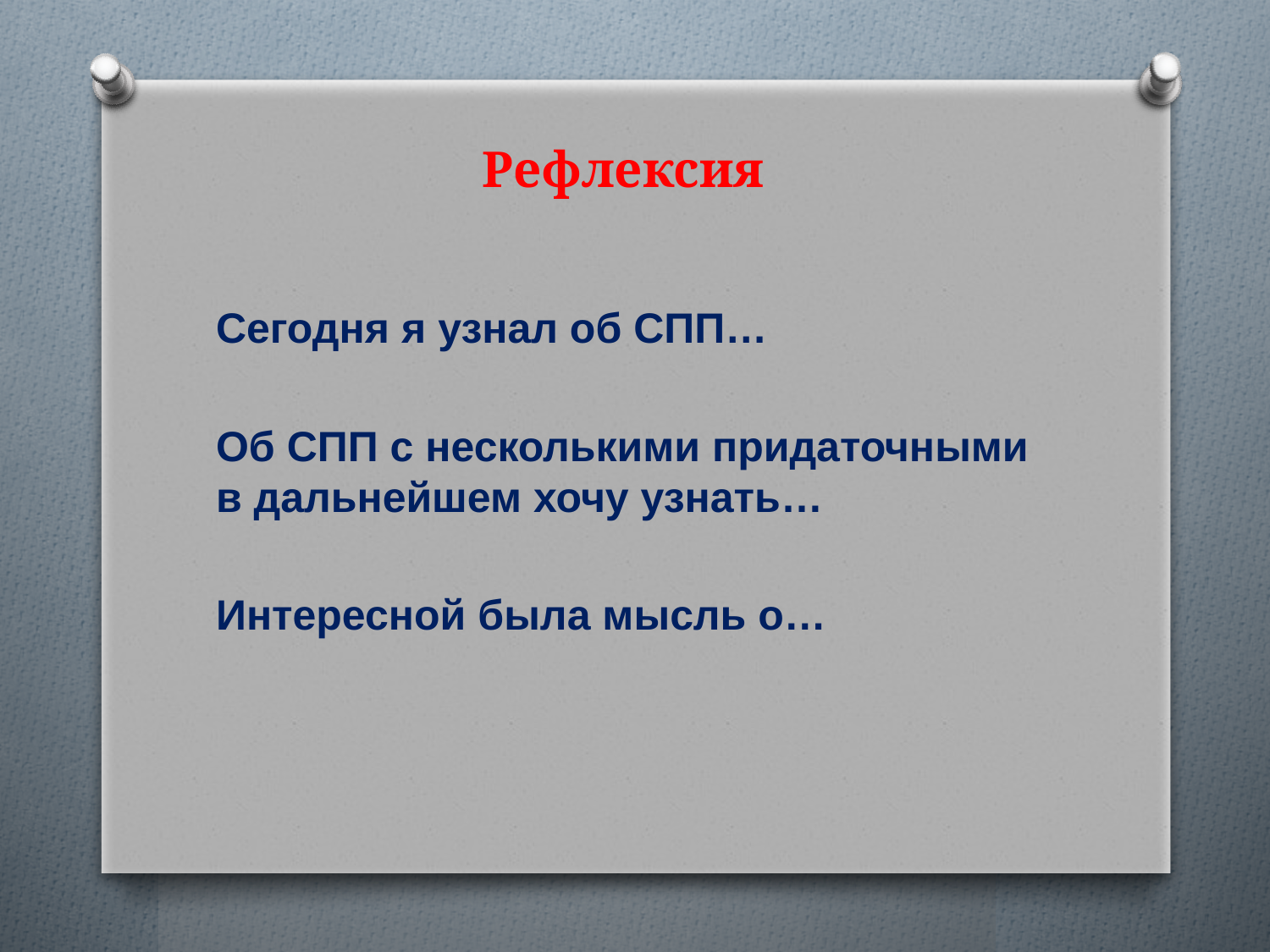

# Рефлексия
Сегодня я узнал об СПП…

Об СПП с несколькими придаточными в дальнейшем хочу узнать…

Интересной была мысль о…